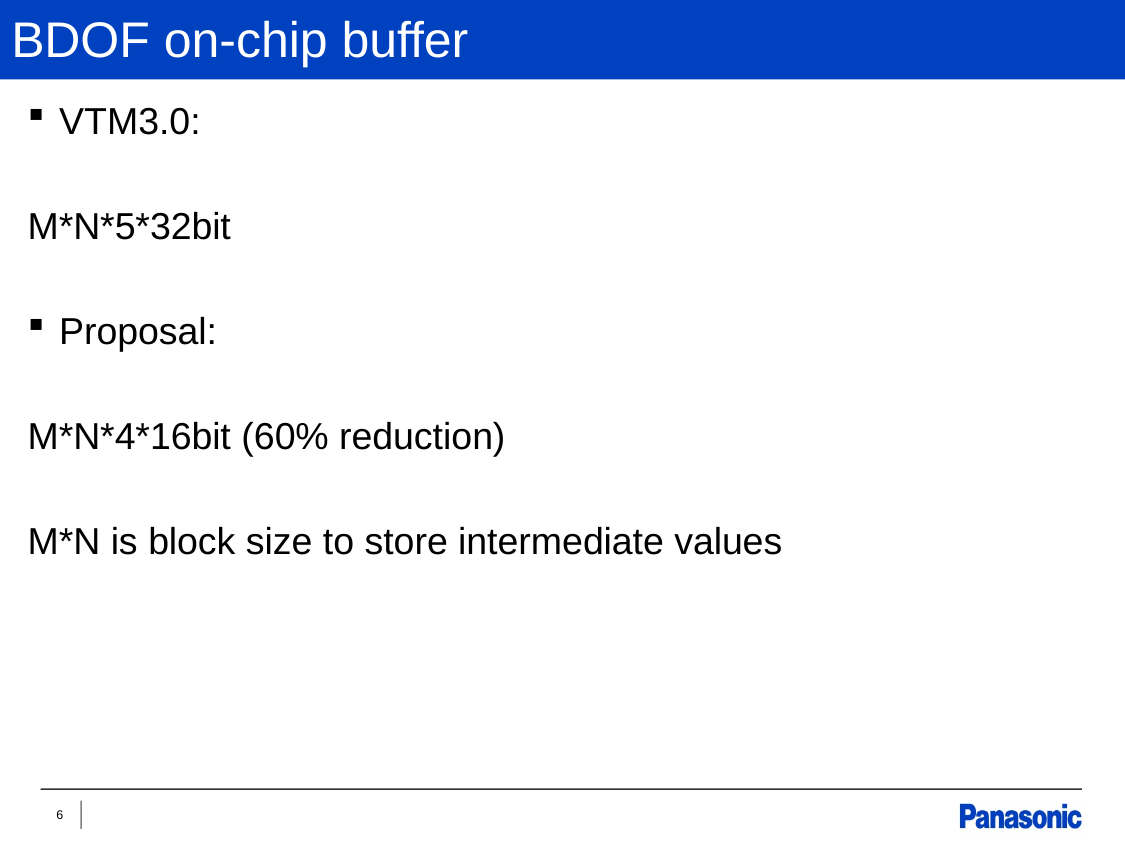

# BDOF on-chip buffer
VTM3.0:

M*N*5*32bit

Proposal:

M*N*4*16bit (60% reduction)

M*N is block size to store intermediate values